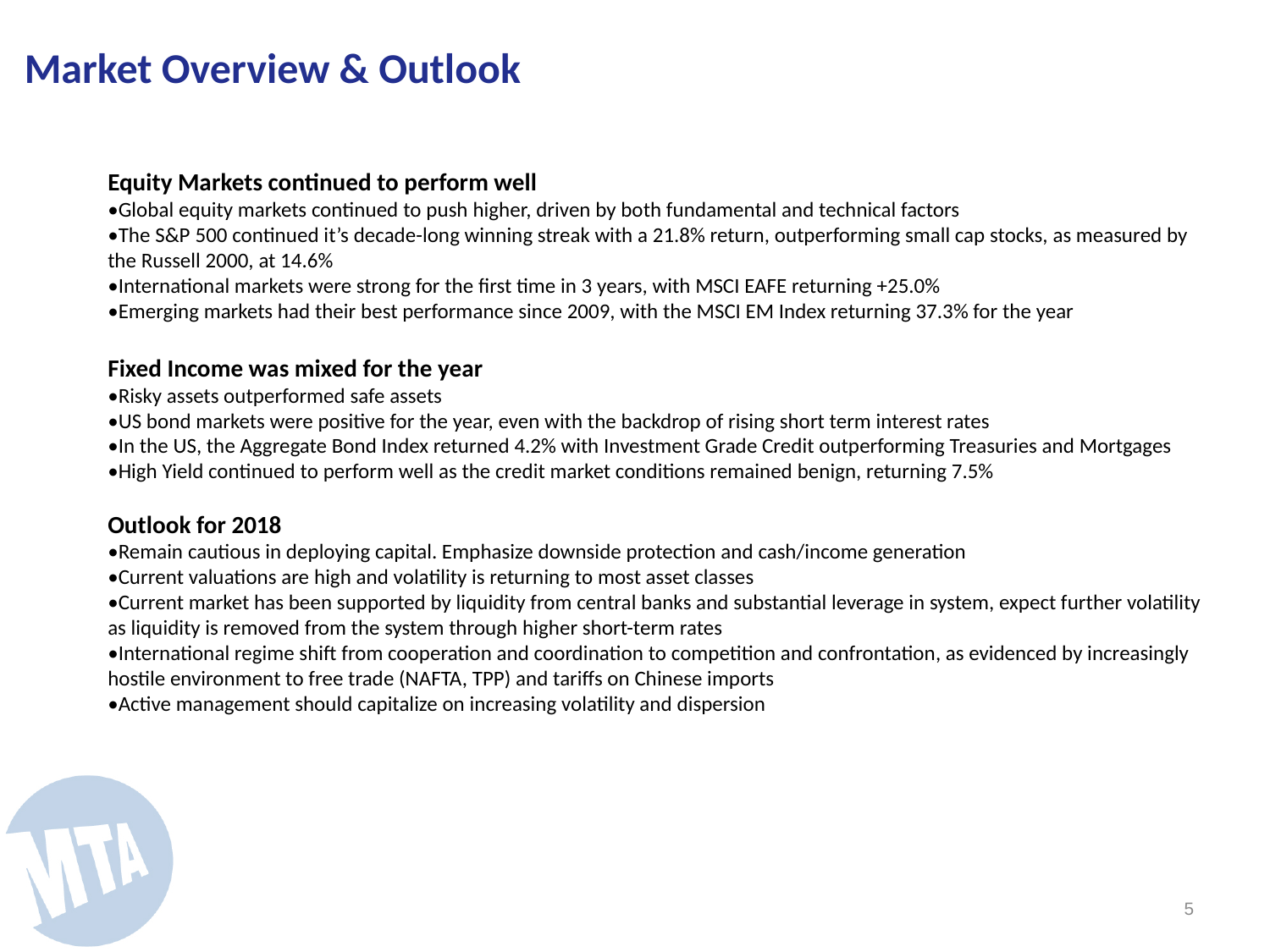

Market Overview & Outlook
Equity Markets continued to perform well
•Global equity markets continued to push higher, driven by both fundamental and technical factors
•The S&P 500 continued it’s decade-long winning streak with a 21.8% return, outperforming small cap stocks, as measured by the Russell 2000, at 14.6%
•International markets were strong for the first time in 3 years, with MSCI EAFE returning +25.0%
•Emerging markets had their best performance since 2009, with the MSCI EM Index returning 37.3% for the year

Fixed Income was mixed for the year
•Risky assets outperformed safe assets
•US bond markets were positive for the year, even with the backdrop of rising short term interest rates
•In the US, the Aggregate Bond Index returned 4.2% with Investment Grade Credit outperforming Treasuries and Mortgages
•High Yield continued to perform well as the credit market conditions remained benign, returning 7.5%

Outlook for 2018
•Remain cautious in deploying capital. Emphasize downside protection and cash/income generation
•Current valuations are high and volatility is returning to most asset classes
•Current market has been supported by liquidity from central banks and substantial leverage in system, expect further volatility as liquidity is removed from the system through higher short-term rates
•International regime shift from cooperation and coordination to competition and confrontation, as evidenced by increasingly hostile environment to free trade (NAFTA, TPP) and tariffs on Chinese imports
•Active management should capitalize on increasing volatility and dispersion
5